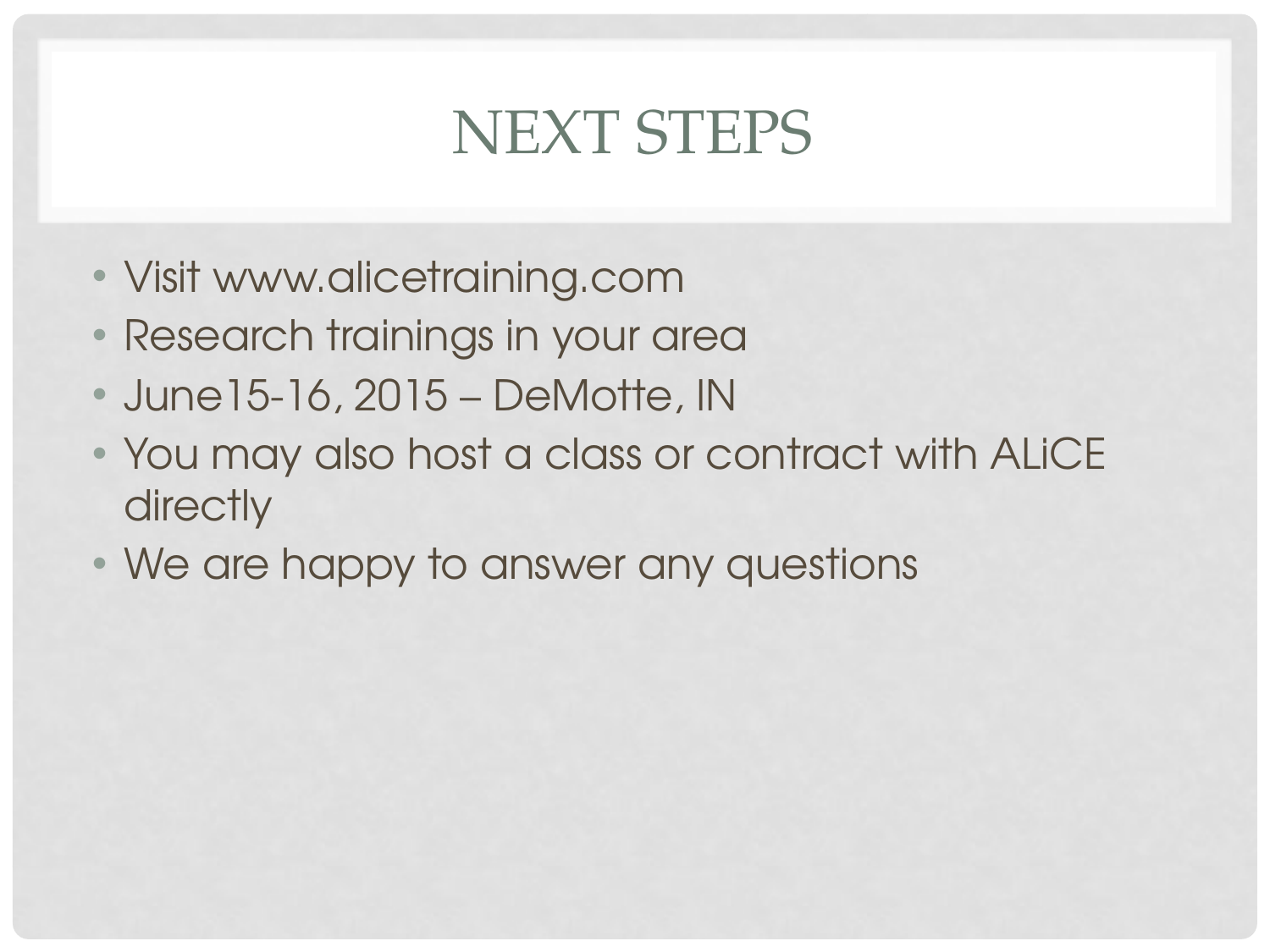

# Next steps
Visit www.alicetraining.com
Research trainings in your area
June15-16, 2015 – DeMotte, IN
You may also host a class or contract with ALiCE directly
We are happy to answer any questions